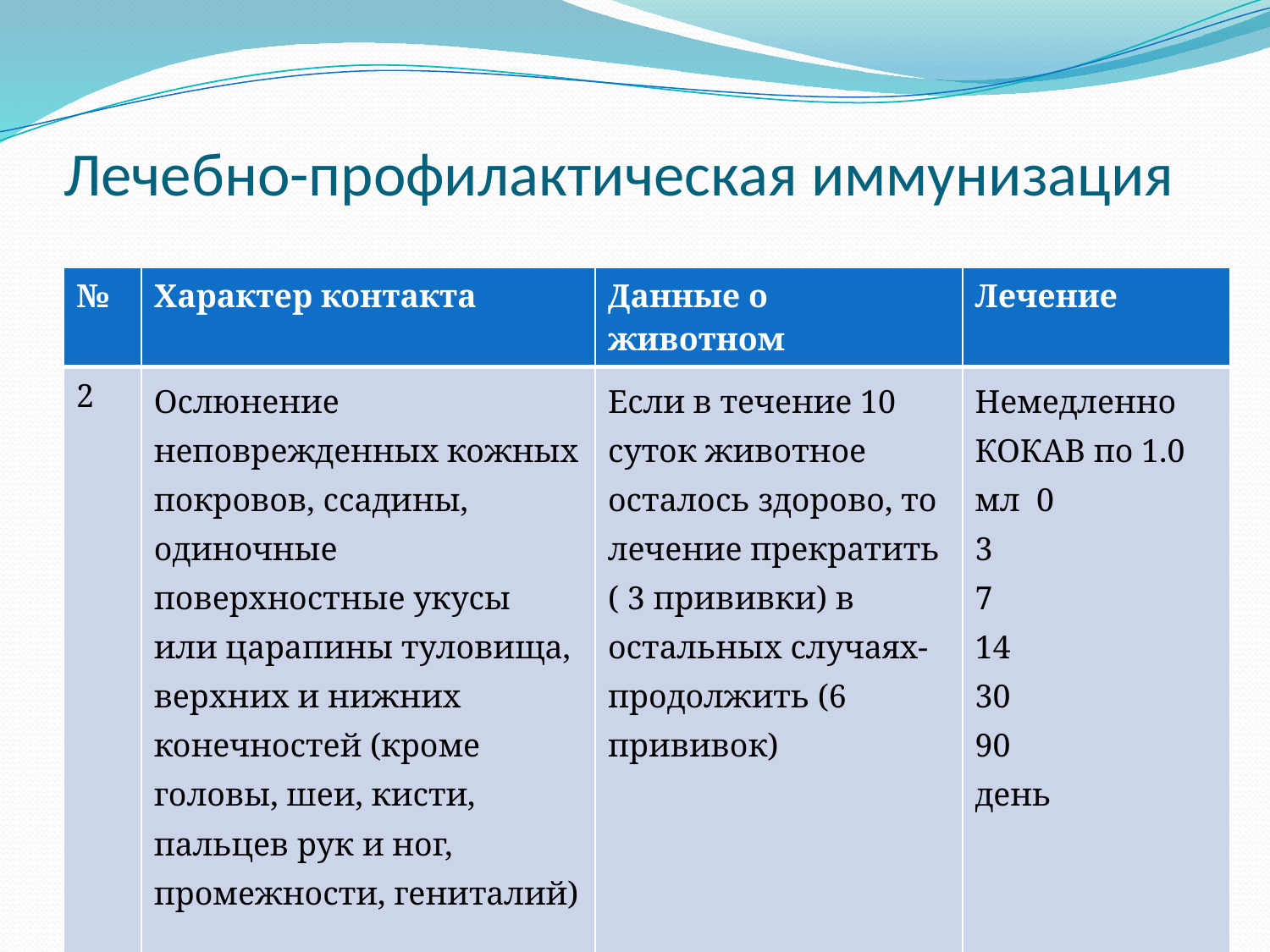

# Лечебно-профилактическая иммунизация
| № | Характер контакта | Данные о животном | Лечение |
| --- | --- | --- | --- |
| 2 | Ослюнение неповрежденных кожных покровов, ссадины, одиночные поверхностные укусы или царапины туловища, верхних и нижних конечностей (кроме головы, шеи, кисти, пальцев рук и ног, промежности, гениталий) | Если в течение 10 суток животное осталось здорово, то лечение прекратить ( 3 прививки) в остальных случаях- продолжить (6 прививок) | Немедленно КОКАВ по 1.0 мл 0 3 7 14 30 90 день |